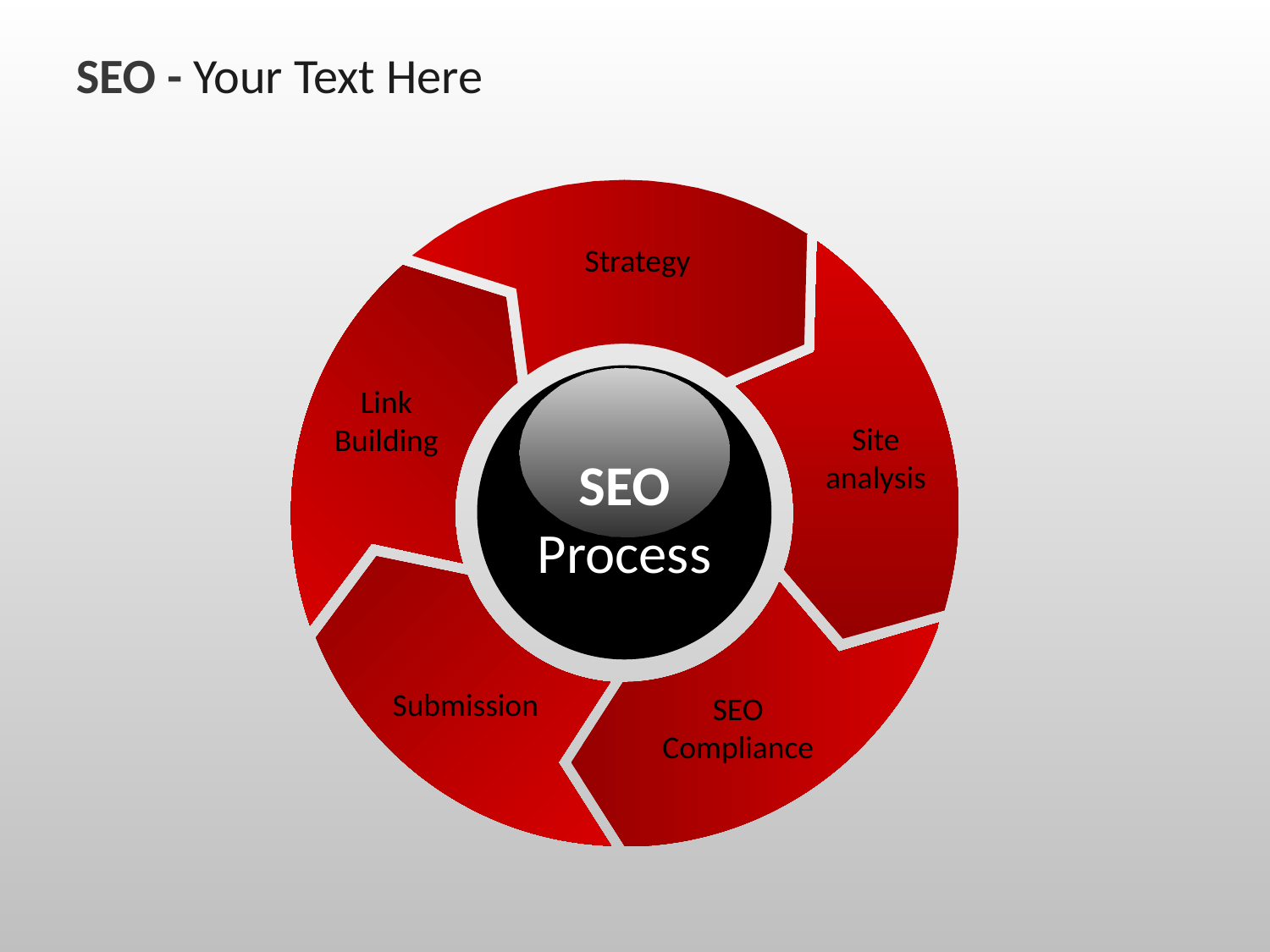

SEO - Your Text Here

Strategy

Link
Building
Site
analysis
SEO Process

Submission
SEO
Compliance